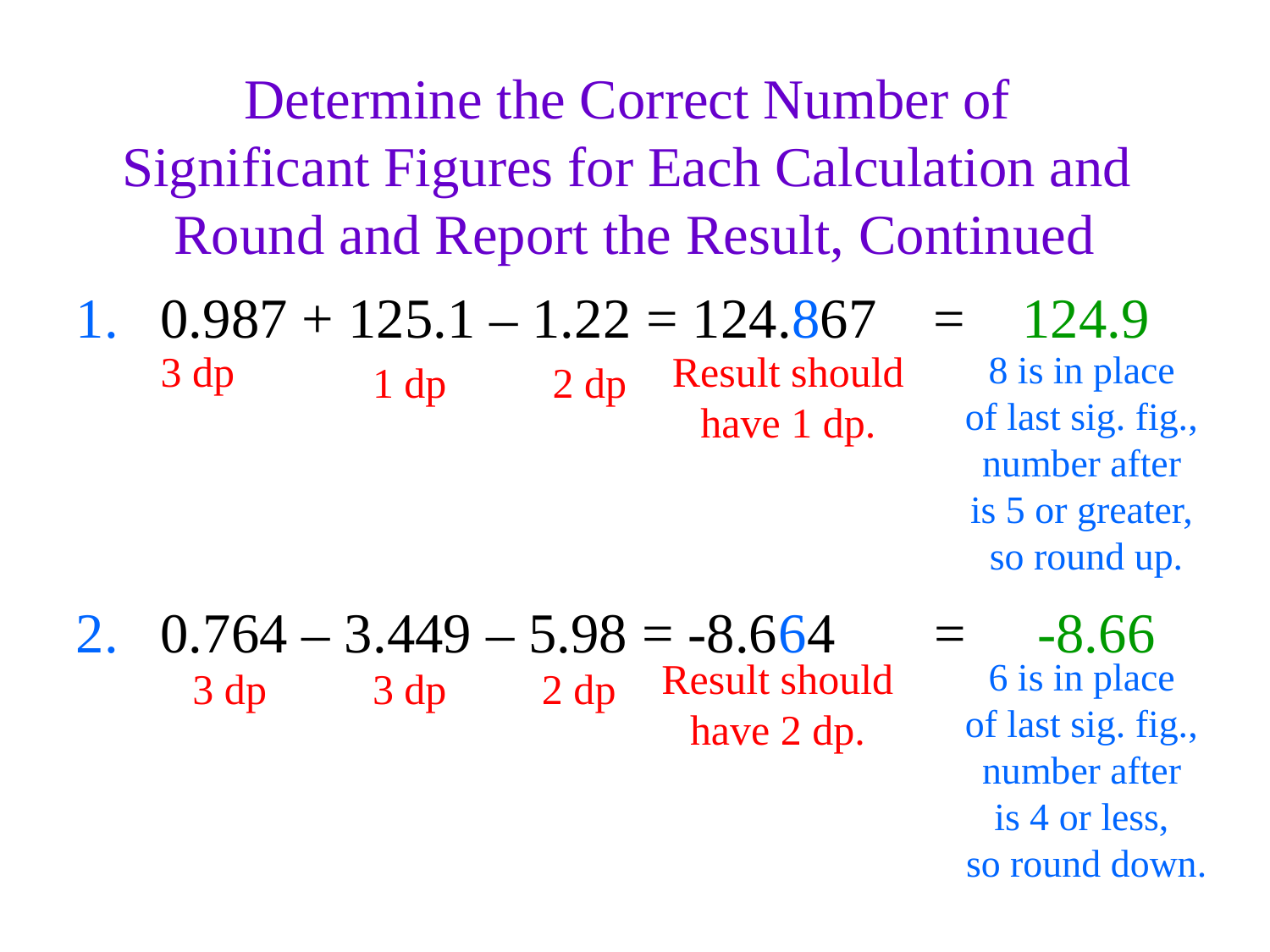

Determine the Correct Number of
Significant Figures for Each Calculation and
Round and Report the Result, Continued
0.987 + 125.1 – 1.22 = 124.867    =    124.9
0.764 – 3.449 – 5.98 = -8.664       =     -8.66
3 dp
Result should
have 1 dp.
8 is in place
of last sig. fig.,
number after
is 5 or greater,
so round up.
1 dp
2 dp
Result should
have 2 dp.
6 is in place
of last sig. fig.,
number after
is 4 or less,
so round down.
3 dp
3 dp
2 dp